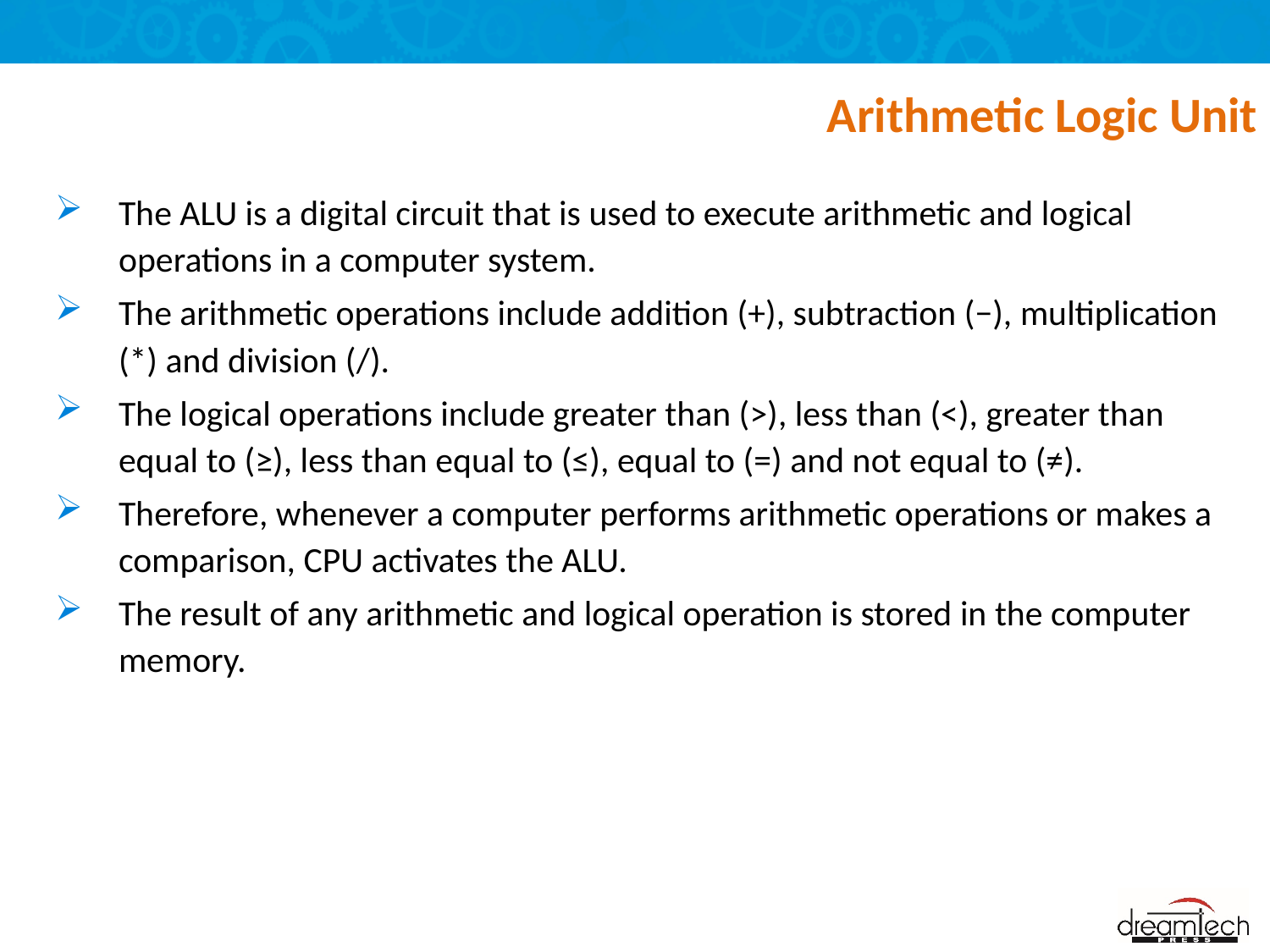

# Arithmetic Logic Unit
The ALU is a digital circuit that is used to execute arithmetic and logical operations in a computer system.
The arithmetic operations include addition (+), subtraction (−), multiplication (*) and division (/).
The logical operations include greater than (>), less than (<), greater than equal to (≥), less than equal to (≤), equal to (=) and not equal to (≠).
Therefore, whenever a computer performs arithmetic operations or makes a comparison, CPU activates the ALU.
The result of any arithmetic and logical operation is stored in the computer memory.